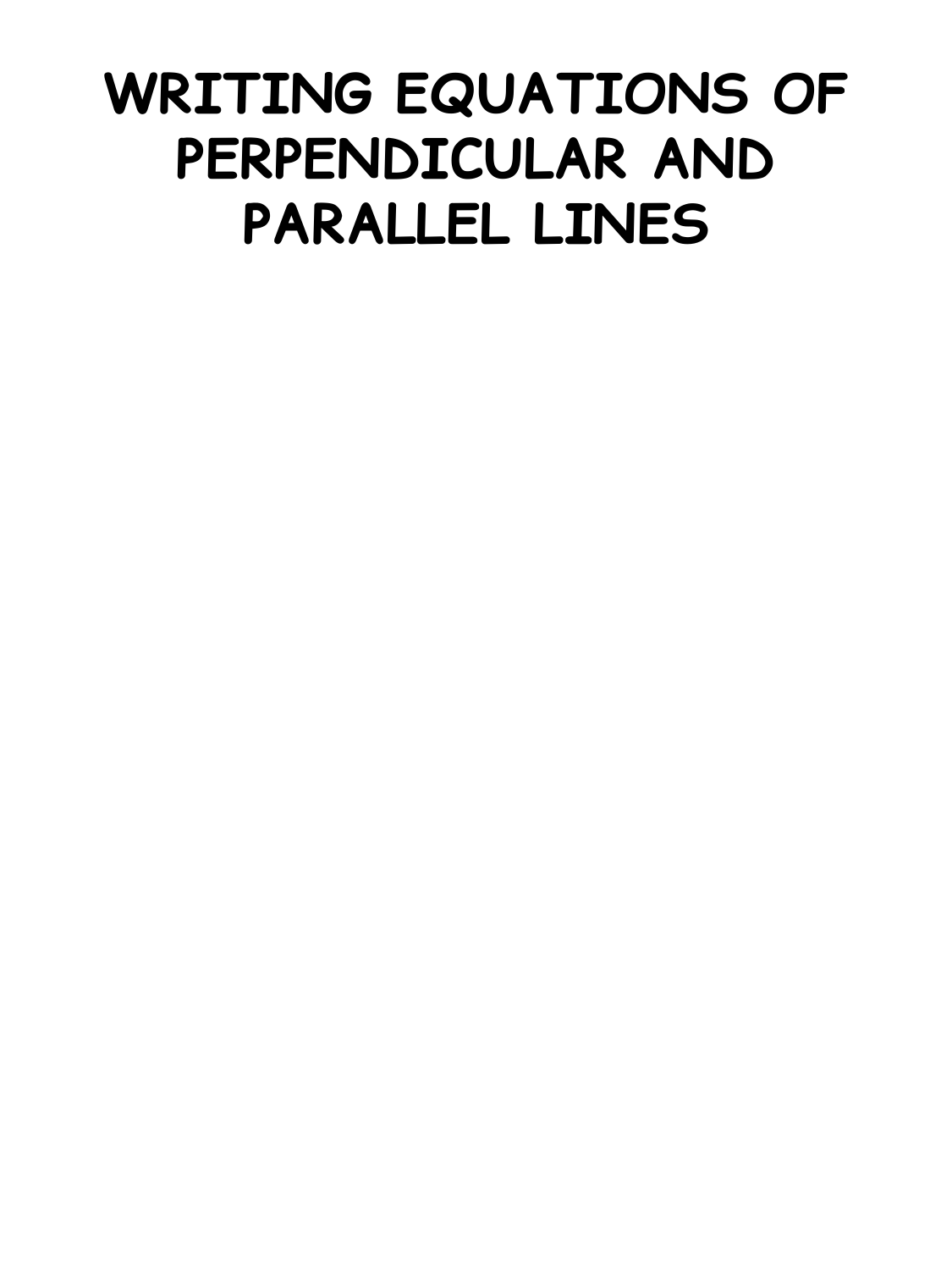

# WRITING EQUATIONS OF PERPENDICULAR AND PARALLEL LINES